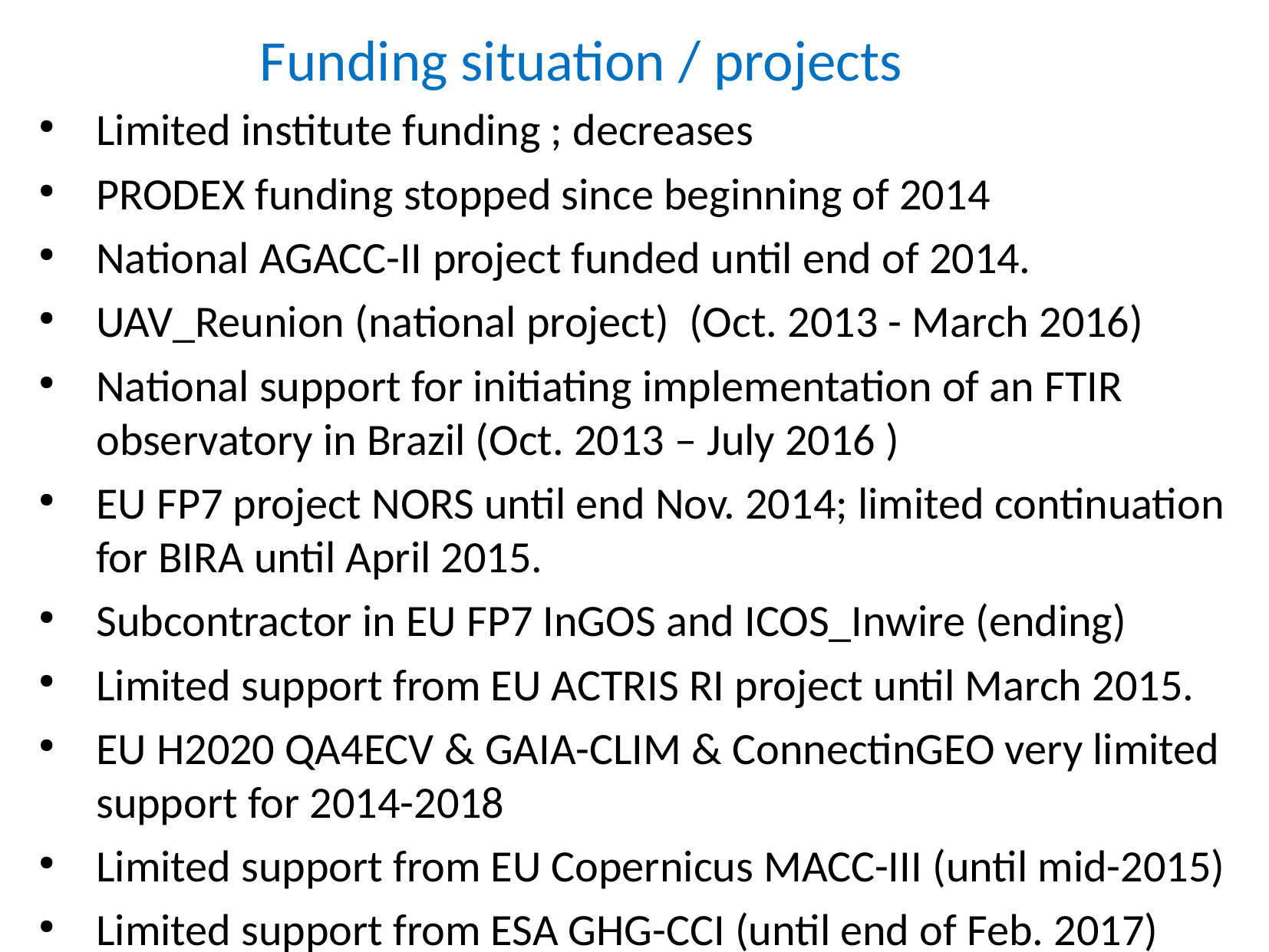

# Funding situation / projects
Limited institute funding ; decreases
PRODEX funding stopped since beginning of 2014
National AGACC-II project funded until end of 2014.
UAV_Reunion (national project)  (Oct. 2013 - March 2016)
National support for initiating implementation of an FTIR observatory in Brazil (Oct. 2013 – July 2016 )
EU FP7 project NORS until end Nov. 2014; limited continuation for BIRA until April 2015.
Subcontractor in EU FP7 InGOS and ICOS_Inwire (ending)
Limited support from EU ACTRIS RI project until March 2015.
EU H2020 QA4ECV & GAIA-CLIM & ConnectinGEO very limited support for 2014-2018
Limited support from EU Copernicus MACC-III (until mid-2015)
Limited support from ESA GHG-CCI (until end of Feb. 2017)